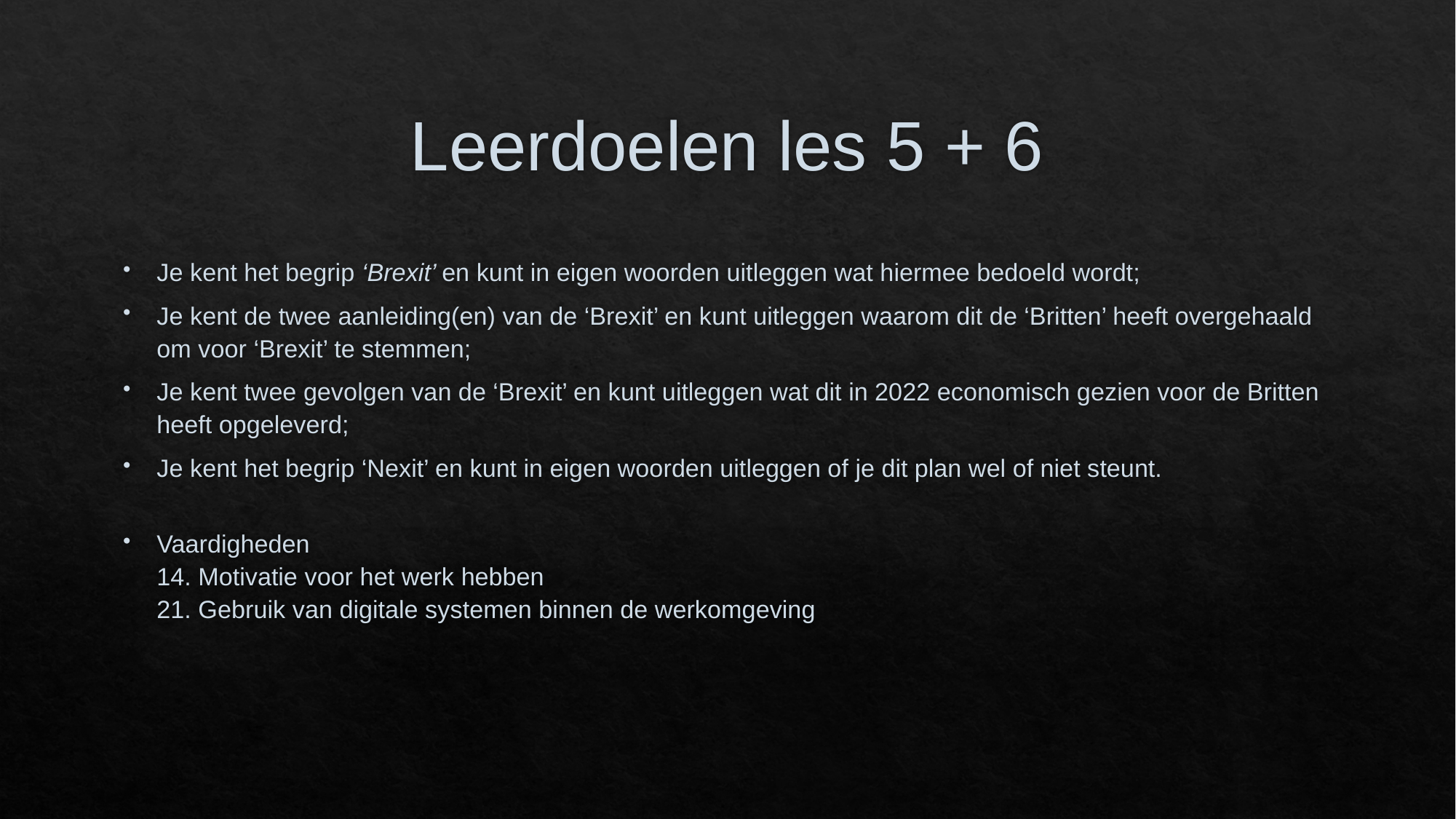

# Leerdoelen les 5 + 6
Je kent het begrip ‘Brexit’ en kunt in eigen woorden uitleggen wat hiermee bedoeld wordt;
Je kent de twee aanleiding(en) van de ‘Brexit’ en kunt uitleggen waarom dit de ‘Britten’ heeft overgehaald om voor ‘Brexit’ te stemmen;
Je kent twee gevolgen van de ‘Brexit’ en kunt uitleggen wat dit in 2022 economisch gezien voor de Britten heeft opgeleverd;
Je kent het begrip ‘Nexit’ en kunt in eigen woorden uitleggen of je dit plan wel of niet steunt.
Vaardigheden
14. Motivatie voor het werk hebben
21. Gebruik van digitale systemen binnen de werkomgeving